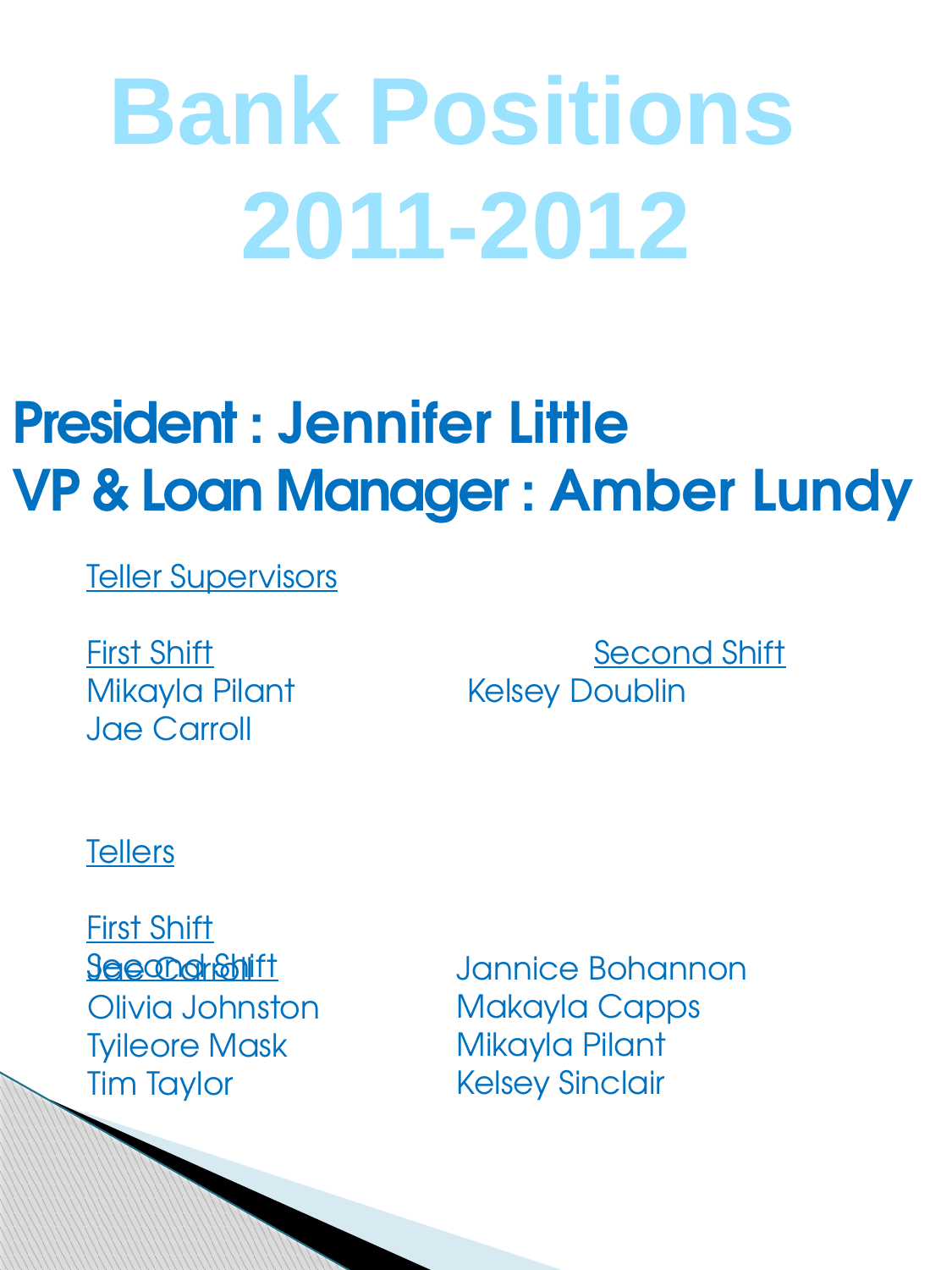

Bank Positions
2011-2012
President : Jennifer Little
VP & Loan Manager : Amber Lundy
Teller Supervisors

First Shift			Second Shift
Mikayla Pilant		Kelsey Doublin
Jae Carroll
Tellers

First Shift			Second Shift

Jae Carroll
Olivia Johnston
Tyileore Mask
Tim Taylor
Jannice Bohannon
Makayla Capps Mikayla Pilant
Kelsey Sinclair